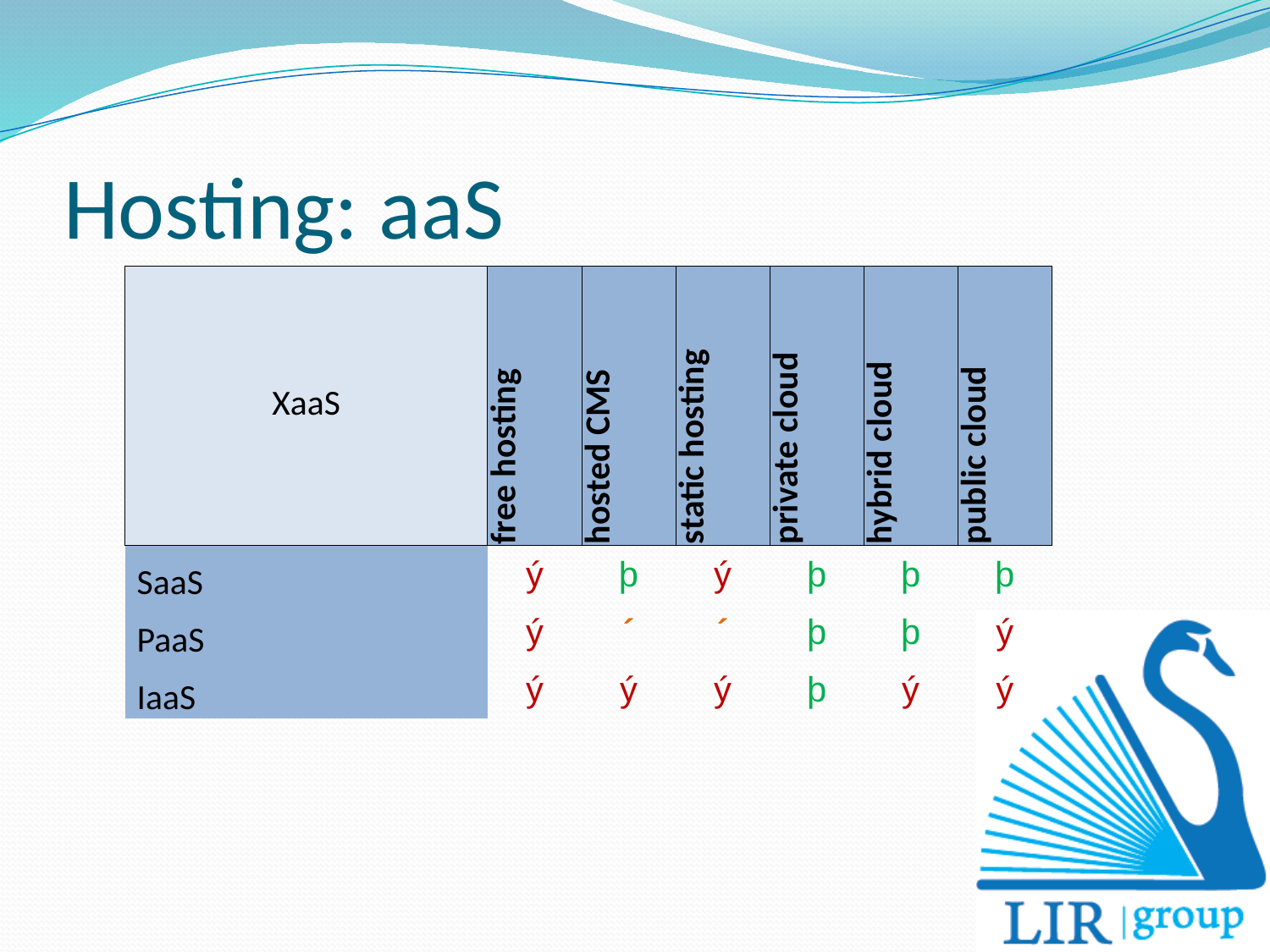

# Hosting: aaS
| XaaS | free hosting | hosted CMS | static hosting | private cloud | hybrid cloud | public cloud |
| --- | --- | --- | --- | --- | --- | --- |
| SaaS | ý | þ | ý | þ | þ | þ |
| PaaS | ý | ´ | ´ | þ | þ | ý |
| IaaS | ý | ý | ý | þ | ý | ý |